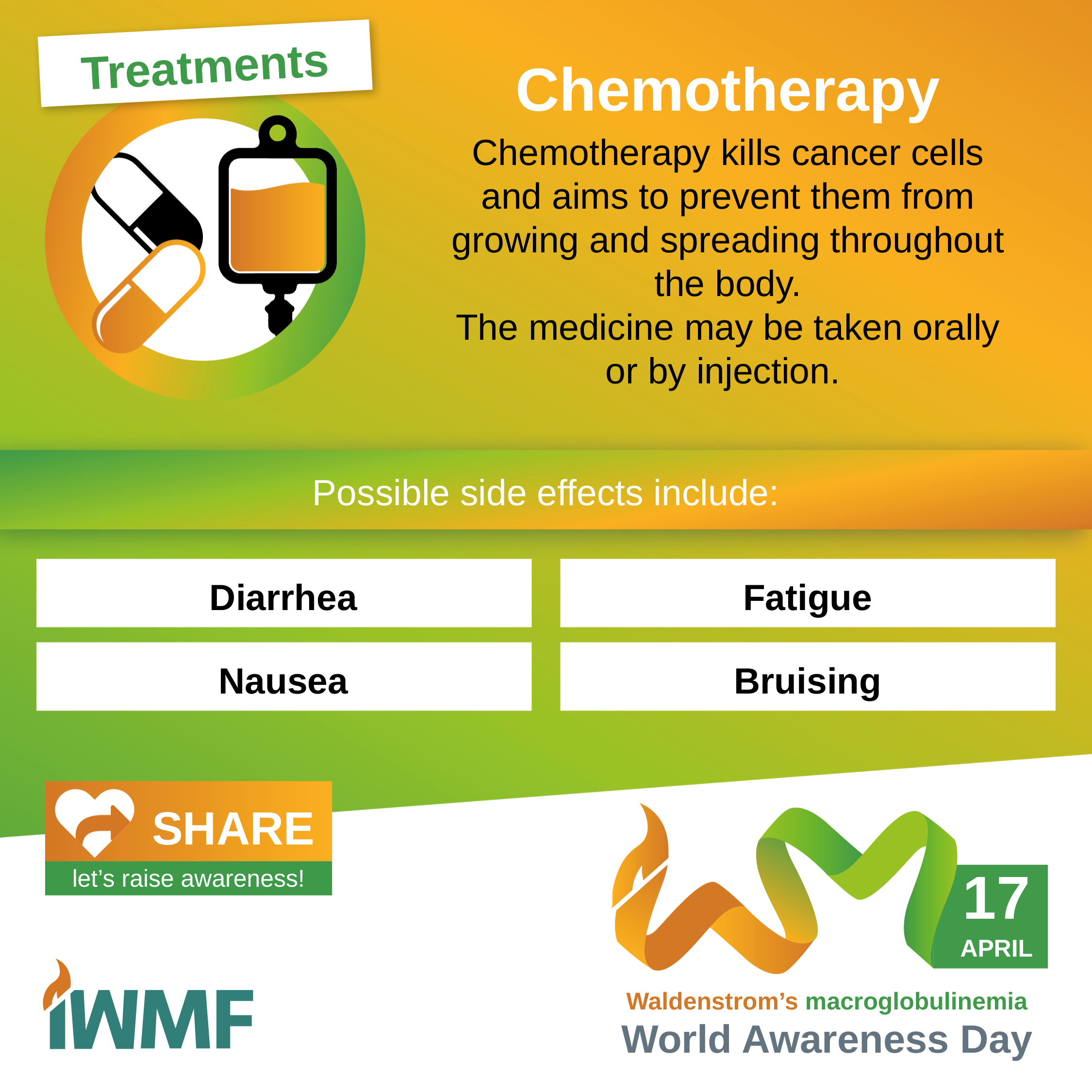

Treatments
Chemotherapy
Chemotherapy kills cancer cells and aims to prevent them from growing and spreading throughout the body.
The medicine may be taken orally or by injection.

Possible side effects include:
Diarrhea
Fatigue
Nausea
Bruising
SHARE
let’s raise awareness!
17
APRIL
Waldenstrom’s macroglobulinemia
World Awareness Day